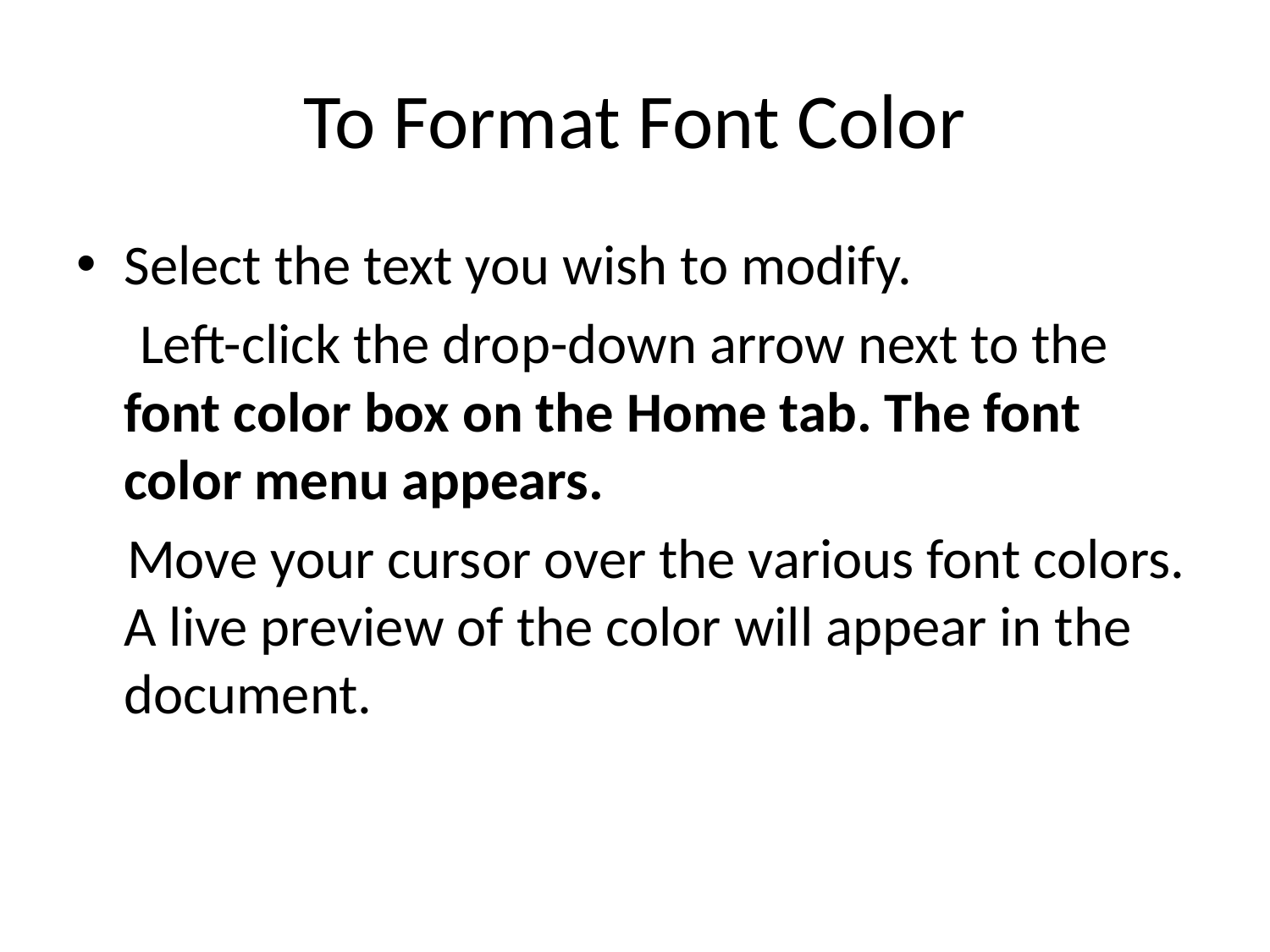

# To Format Font Color
Select the text you wish to modify.
     Left-click the drop-down arrow next to the font color box on the Home tab. The font color menu appears.
    Move your cursor over the various font colors. A live preview of the color will appear in the document.